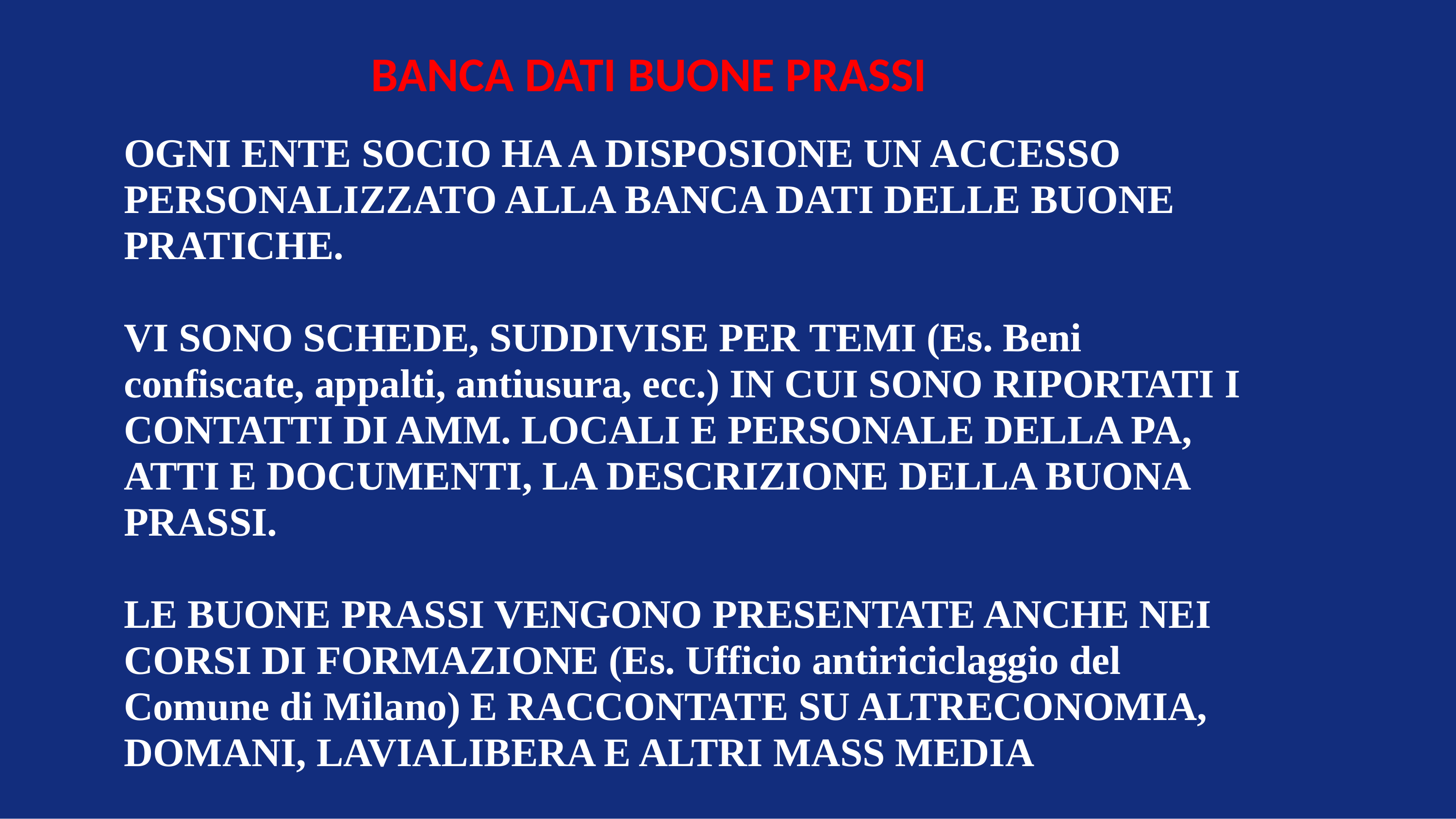

BANCA DATI BUONE PRASSI
# OGNI ENTE SOCIO HA A DISPOSIONE UN ACCESSO PERSONALIZZATO ALLA BANCA DATI DELLE BUONE PRATICHE. VI SONO SCHEDE, SUDDIVISE PER TEMI (Es. Beni confiscate, appalti, antiusura, ecc.) IN CUI SONO RIPORTATI I CONTATTI DI AMM. LOCALI E PERSONALE DELLA PA, ATTI E DOCUMENTI, LA DESCRIZIONE DELLA BUONA PRASSI. LE BUONE PRASSI VENGONO PRESENTATE ANCHE NEI CORSI DI FORMAZIONE (Es. Ufficio antiriciclaggio del Comune di Milano) E RACCONTATE SU ALTRECONOMIA, DOMANI, LAVIALIBERA E ALTRI MASS MEDIA